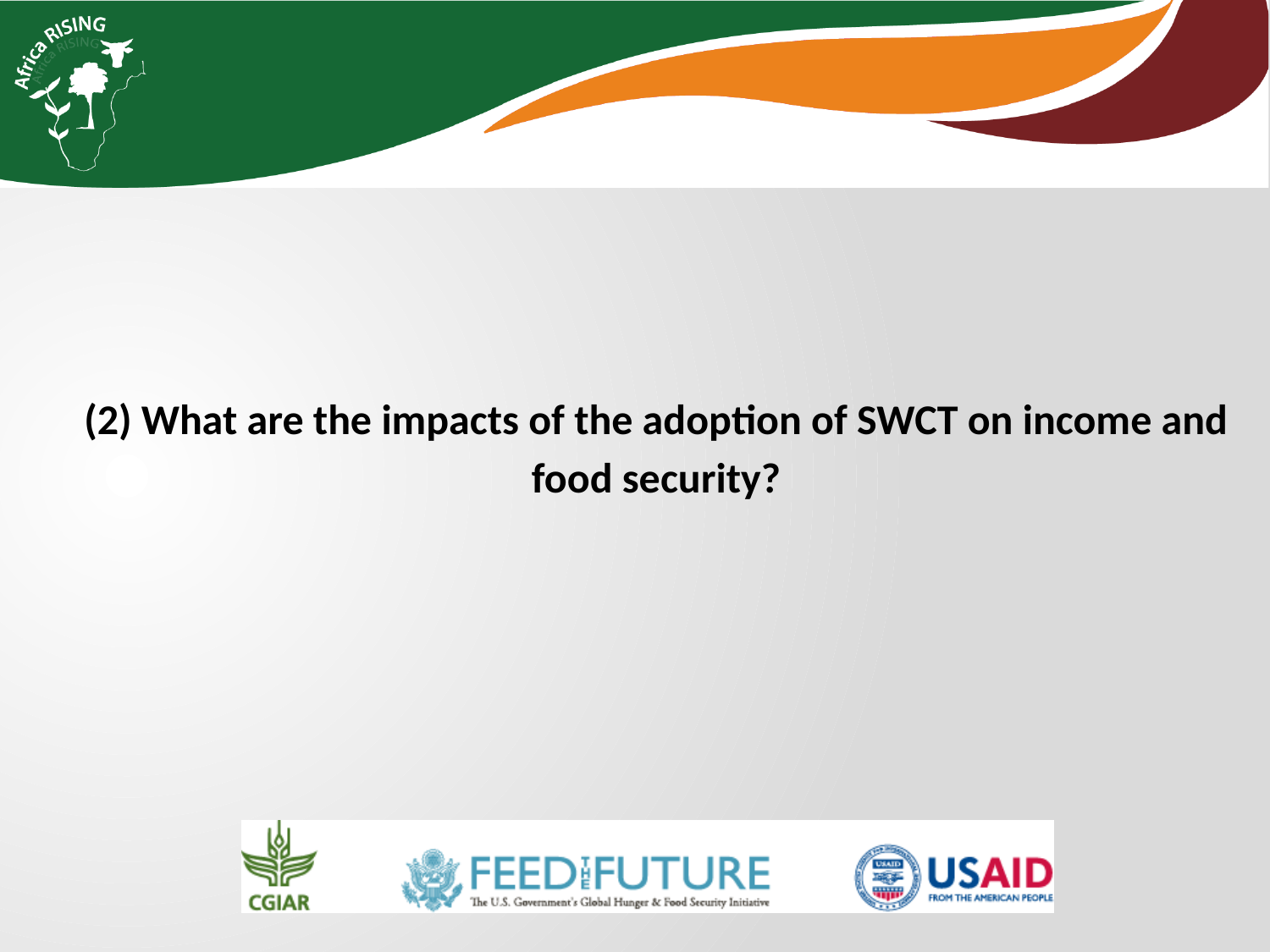

(2) What are the impacts of the adoption of SWCT on income and food security?